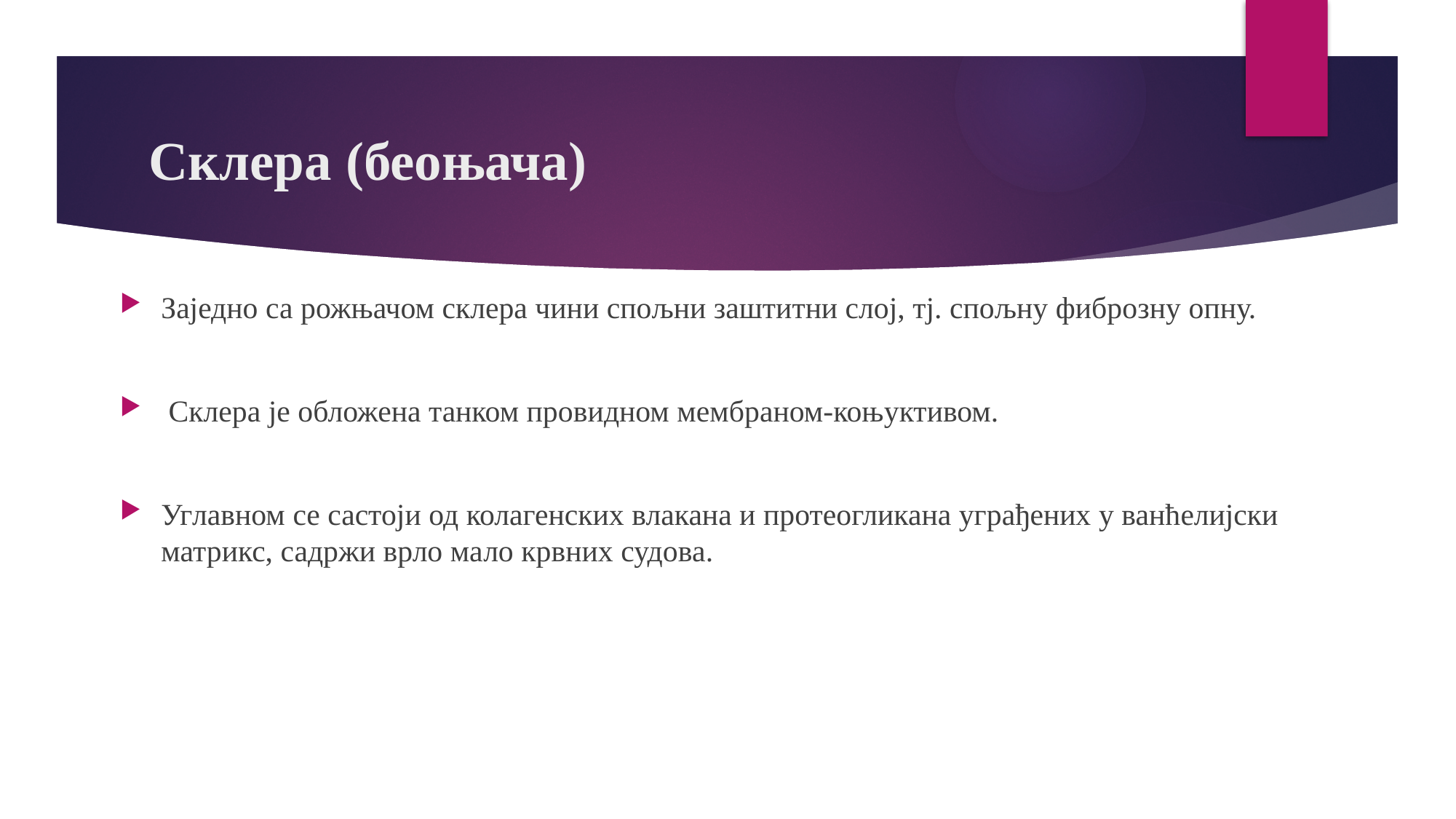

# Склера (беоњача)
Заједно са рожњачом склера чини спољни заштитни слој, тј. спољну фиброзну опну.

 Склера је обложена танком провидном мембраном-коњуктивом.

Углавном се састоји од колагенских влакана и протеогликана уграђених у ванћелијски матрикс, садржи врло мало крвних судова.